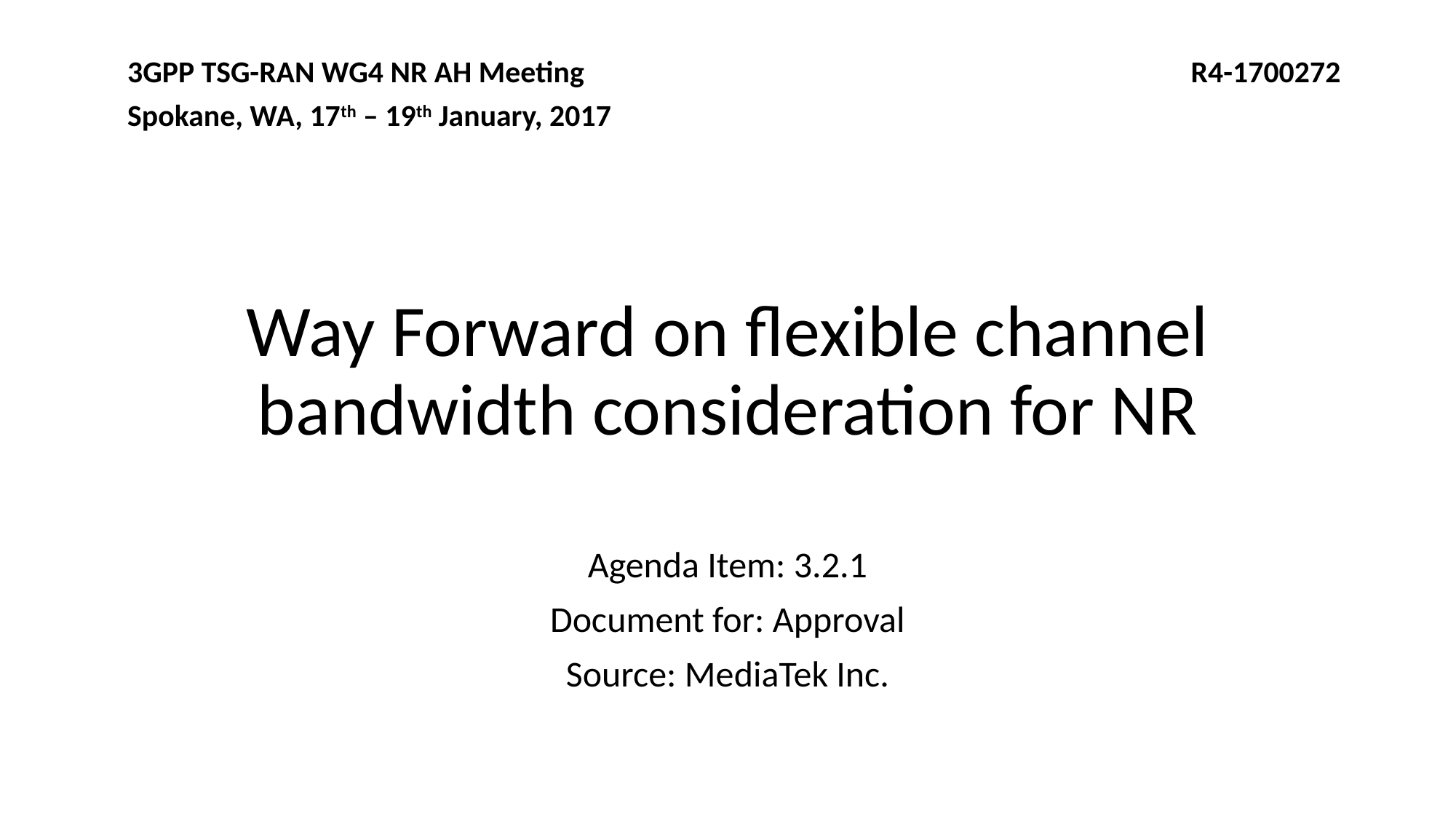

3GPP TSG-RAN WG4 NR AH Meeting		                                                      R4-1700272
Spokane, WA, 17th – 19th January, 2017
# Way Forward on flexible channel bandwidth consideration for NR
Agenda Item: 3.2.1
Document for: Approval
Source: MediaTek Inc.